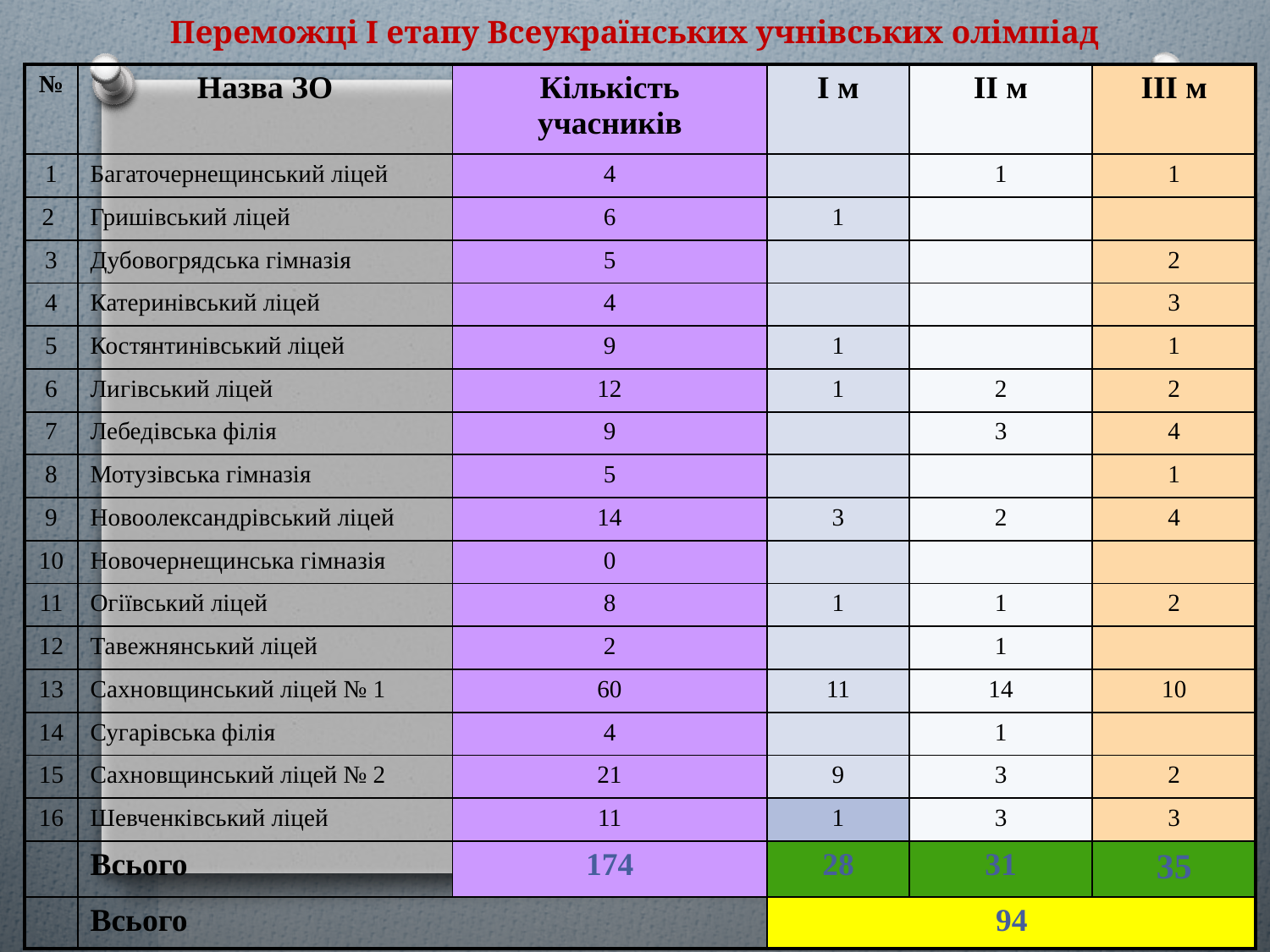

# Переможці І етапу Всеукраїнських учнівських олімпіад
| № | Назва ЗО | Кількість учасників | І м | ІІ м | ІІІ м |
| --- | --- | --- | --- | --- | --- |
| 1 | Багаточернещинський ліцей | 4 |  | 1 | 1 |
| 2 | Гришівський ліцей | 6 | 1 |  |  |
| 3 | Дубовогрядська гімназія | 5 |  |  | 2 |
| 4 | Катеринівський ліцей | 4 |  |  | 3 |
| 5 | Костянтинівський ліцей | 9 | 1 |  | 1 |
| 6 | Лигівський ліцей | 12 | 1 | 2 | 2 |
| 7 | Лебедівська філія | 9 |  | 3 | 4 |
| 8 | Мотузівська гімназія | 5 |  |  | 1 |
| 9 | Новоолександрівський ліцей | 14 | 3 | 2 | 4 |
| 10 | Новочернещинська гімназія | 0 |  |  |  |
| 11 | Огіївський ліцей | 8 | 1 | 1 | 2 |
| 12 | Тавежнянський ліцей | 2 |  | 1 |  |
| 13 | Сахновщинський ліцей № 1 | 60 | 11 | 14 | 10 |
| 14 | Сугарівська філія | 4 |  | 1 |  |
| 15 | Сахновщинський ліцей № 2 | 21 | 9 | 3 | 2 |
| 16 | Шевченківський ліцей | 11 | 1 | 3 | 3 |
|  | Всього | 174 | 28 | 31 | 35 |
|  | Всього |  | 94 |  |  |